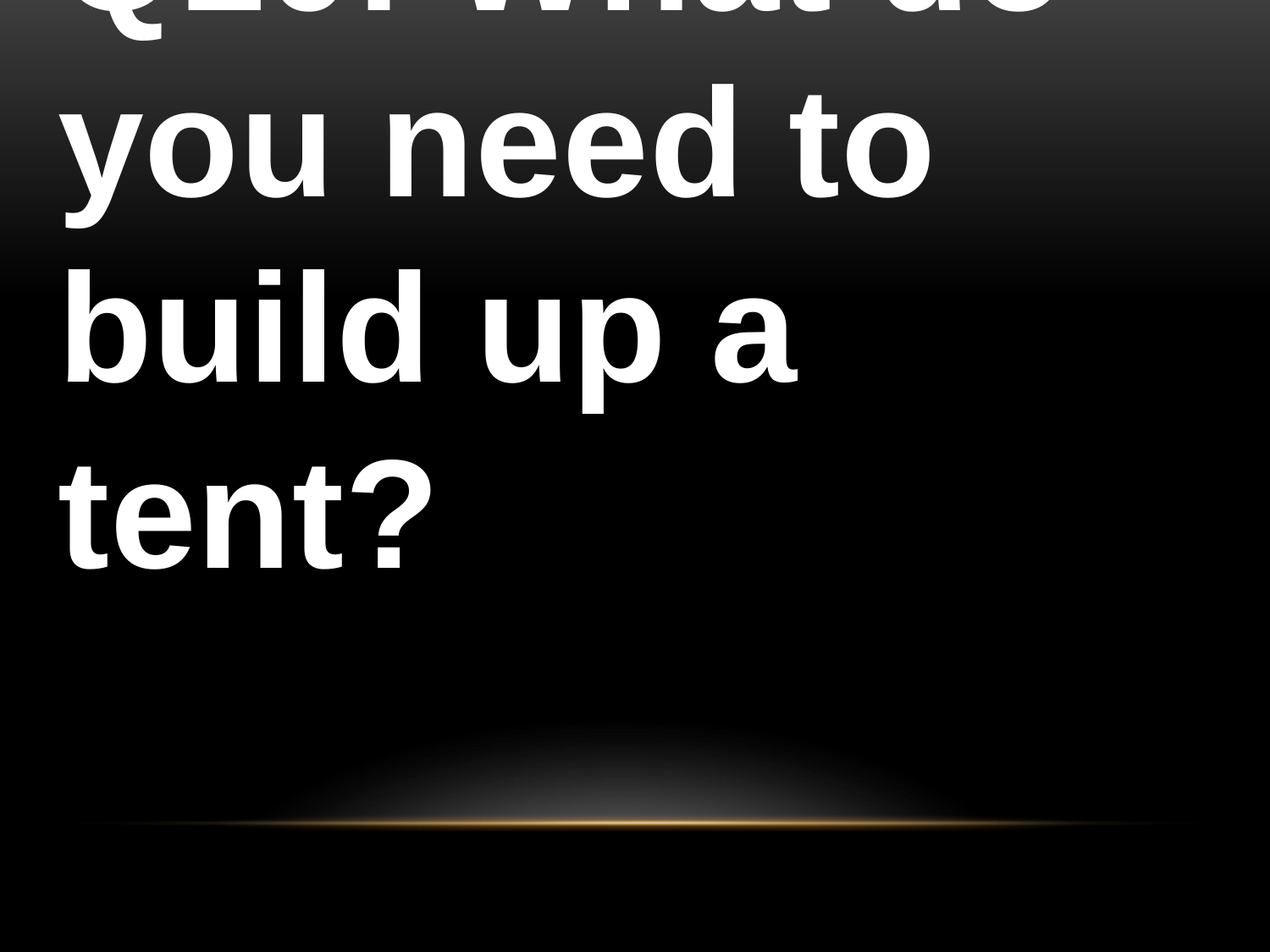

# Q10: What do you need to build up a tent?